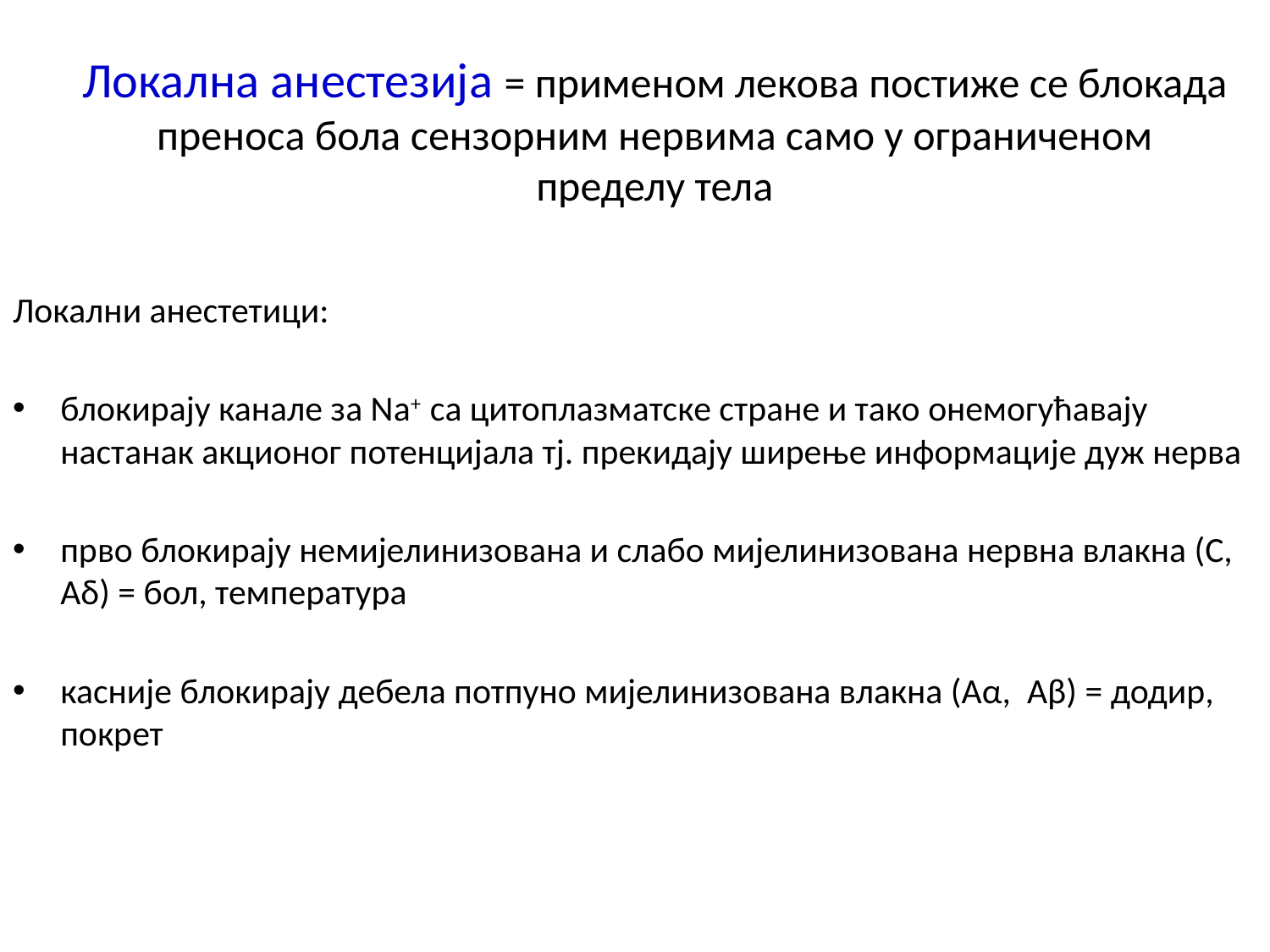

# Локална анестезија = применом лекова постиже се блокада преноса бола сензорним нервима само у ограниченом пределу тела

Локални анестетици:

блокирају канале за Na+  са цитоплазматске стране и тако онемогућавају настанак акционог потенцијала тј. прекидају ширење информације дуж нерва

прво блокирају немијелинизована и слабо мијелинизована нервна влакна (C, Aδ) = бол, температура

касније блокирају дебела потпуно мијелинизована влакна (Aα,  Aβ) = додир, покрет